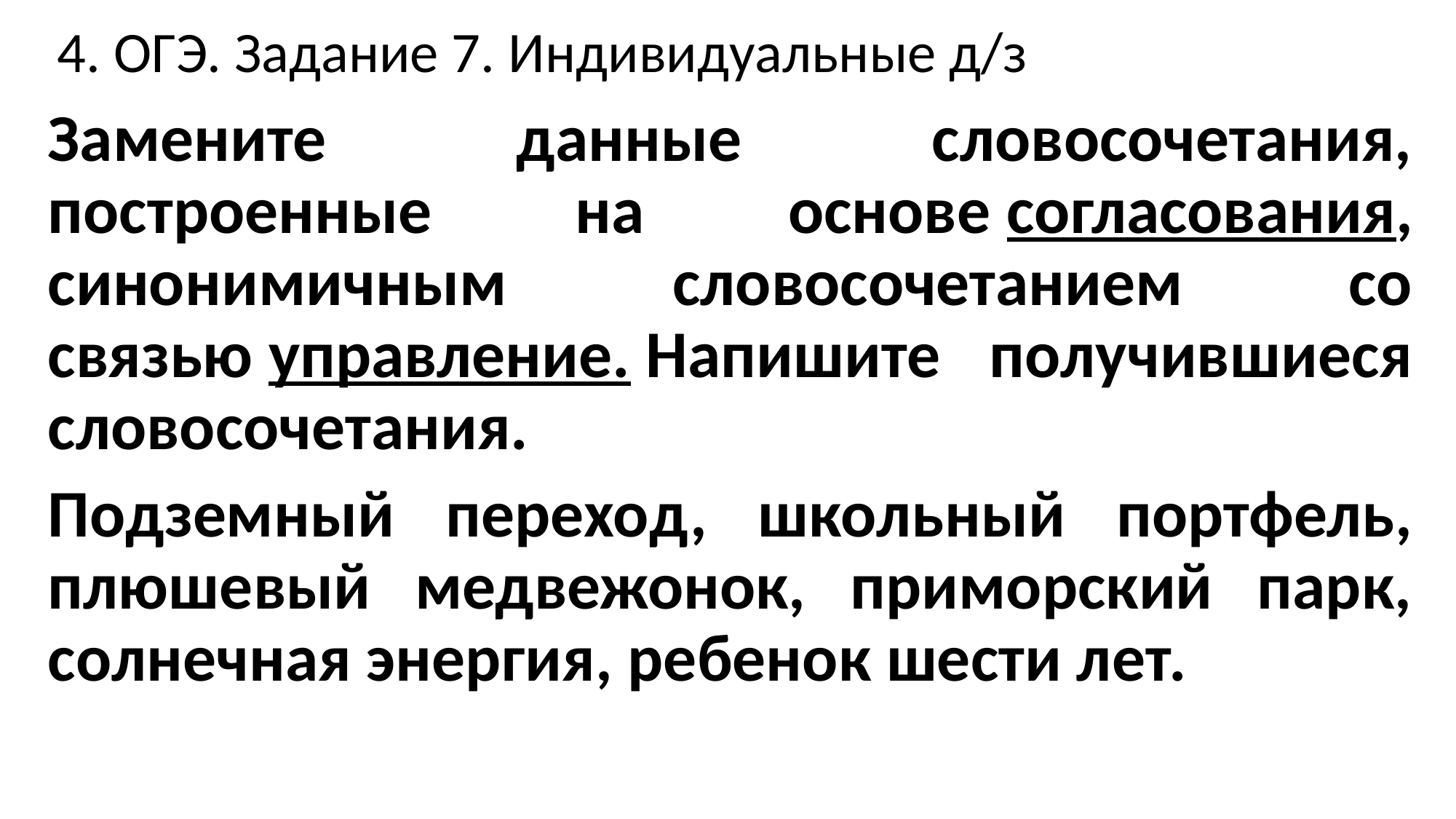

# 4. ОГЭ. Задание 7. Индивидуальные д/з
Замените данные словосочетания, построенные на основе согласования, синонимичным словосочетанием со связью управление. Напишите получившиеся словосочетания.
Подземный переход, школьный портфель, плюшевый медвежонок, приморский парк, солнечная энергия, ребенок шести лет.